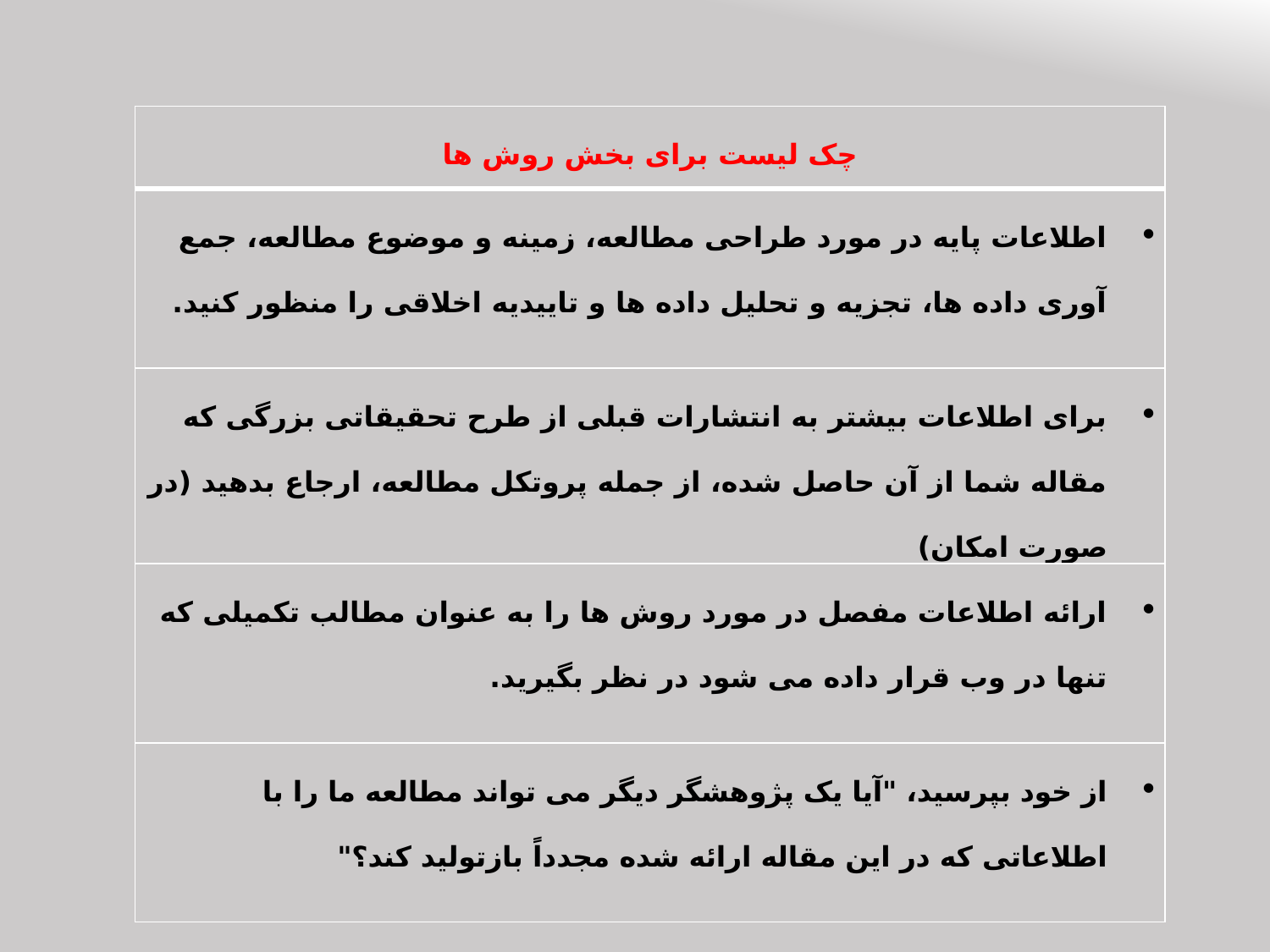

| چک لیست برای بخش روش ها |
| --- |
| اطلاعات پایه در مورد طراحی مطالعه، زمینه و موضوع مطالعه، جمع آوری داده ها، تجزیه و تحلیل داده ها و تاییدیه اخلاقی را منظور کنید. |
| برای اطلاعات بیشتر به انتشارات قبلی از طرح تحقیقاتی بزرگی که مقاله شما از آن حاصل شده، از جمله پروتکل مطالعه، ارجاع بدهید (در صورت امکان) |
| ارائه اطلاعات مفصل در مورد روش ها را به عنوان مطالب تکمیلی که تنها در وب قرار داده می شود در نظر بگیرید. |
| از خود بپرسید، "آیا یک پژوهشگر دیگر می تواند مطالعه ما را با اطلاعاتی که در این مقاله ارائه شده مجدداً بازتولید کند؟" |